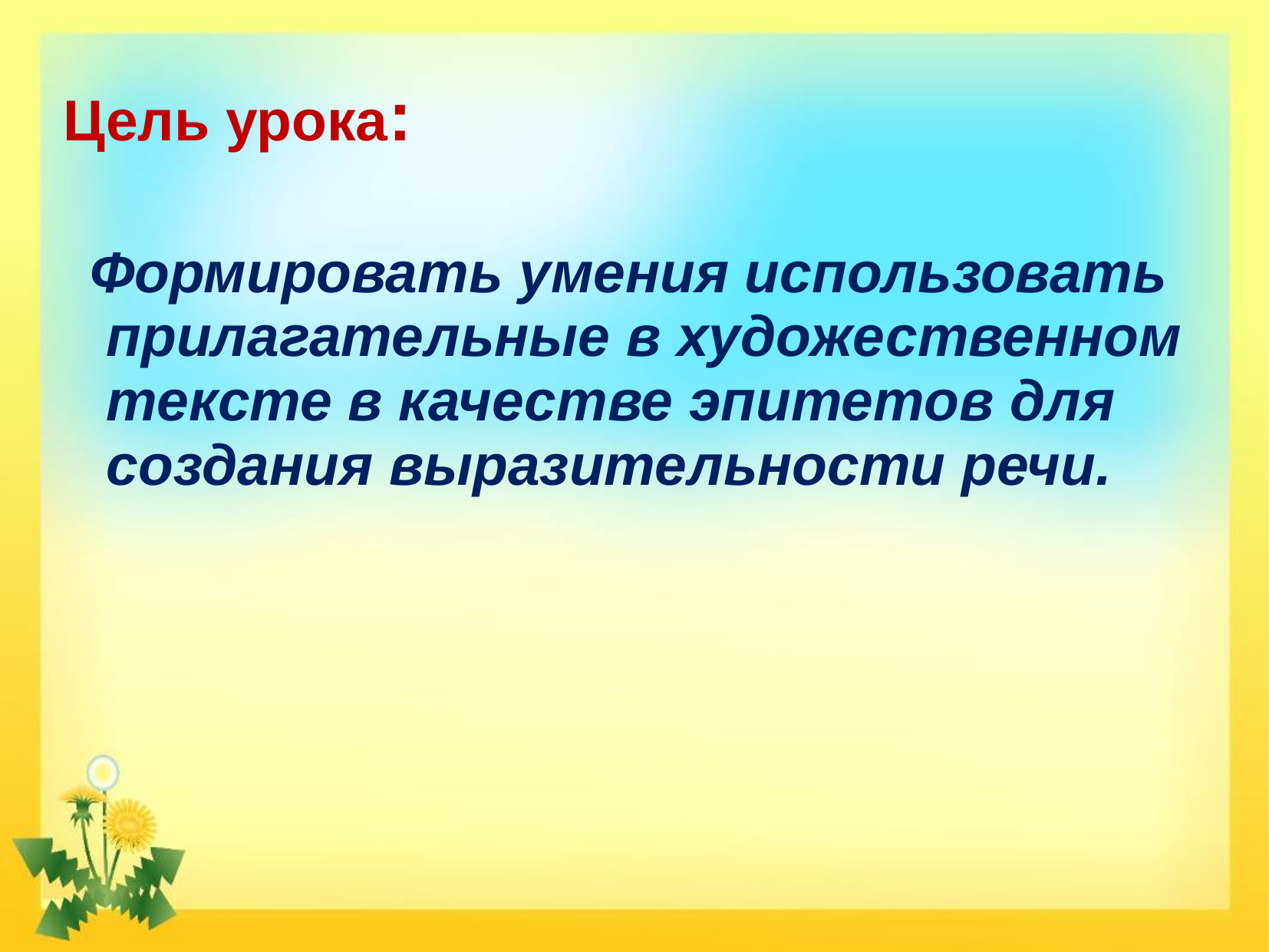

# Цель урока:

   Формировать умения использовать прилагательные в художественном тексте в качестве эпитетов для создания выразительности речи.